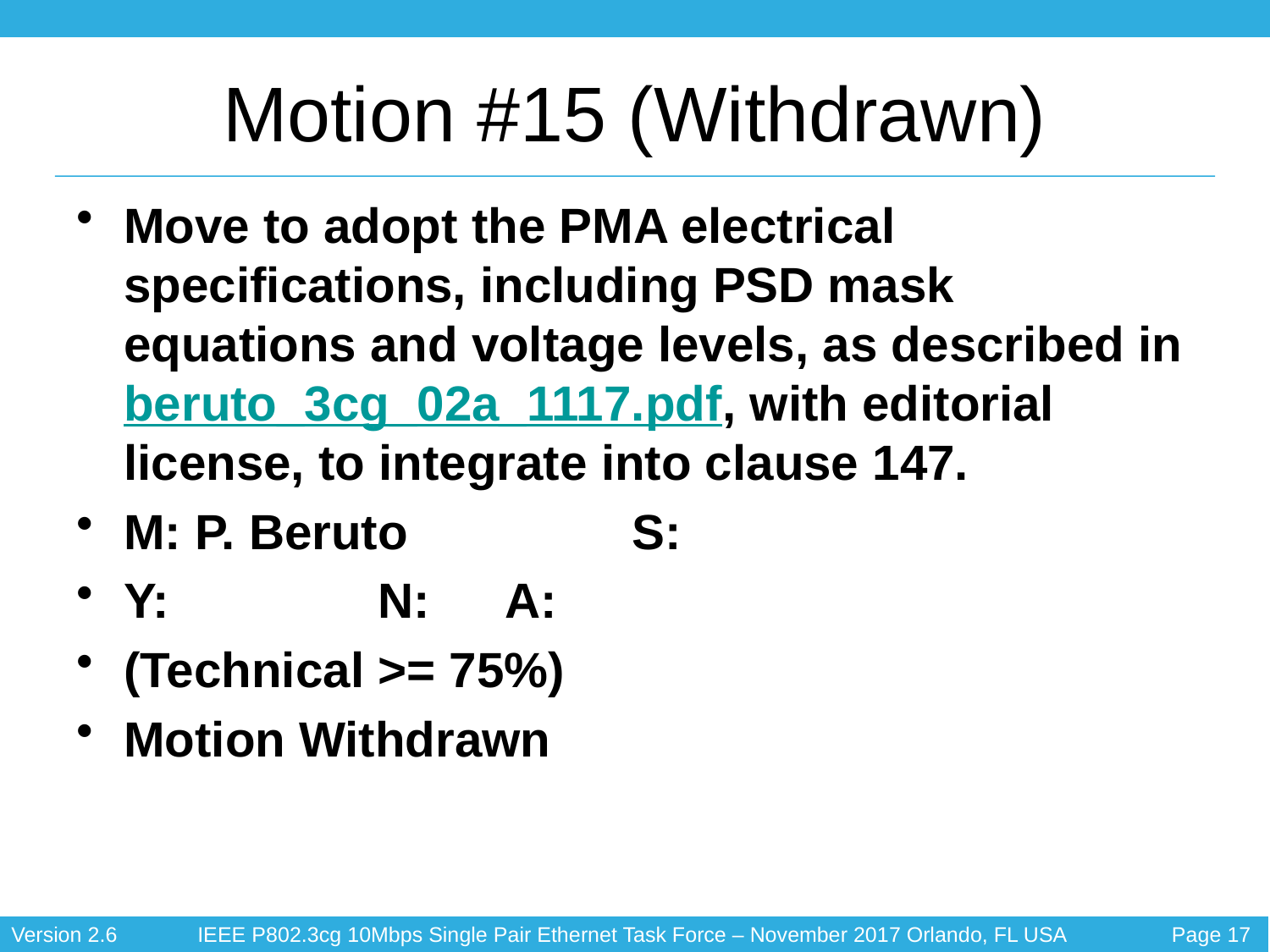

# Motion #15 (Withdrawn)
Move to adopt the PMA electrical specifications, including PSD mask equations and voltage levels, as described in beruto_3cg_02a_1117.pdf, with editorial license, to integrate into clause 147.
M: P. Beruto		S:
Y:		N:	A:
(Technical >= 75%)
Motion Withdrawn